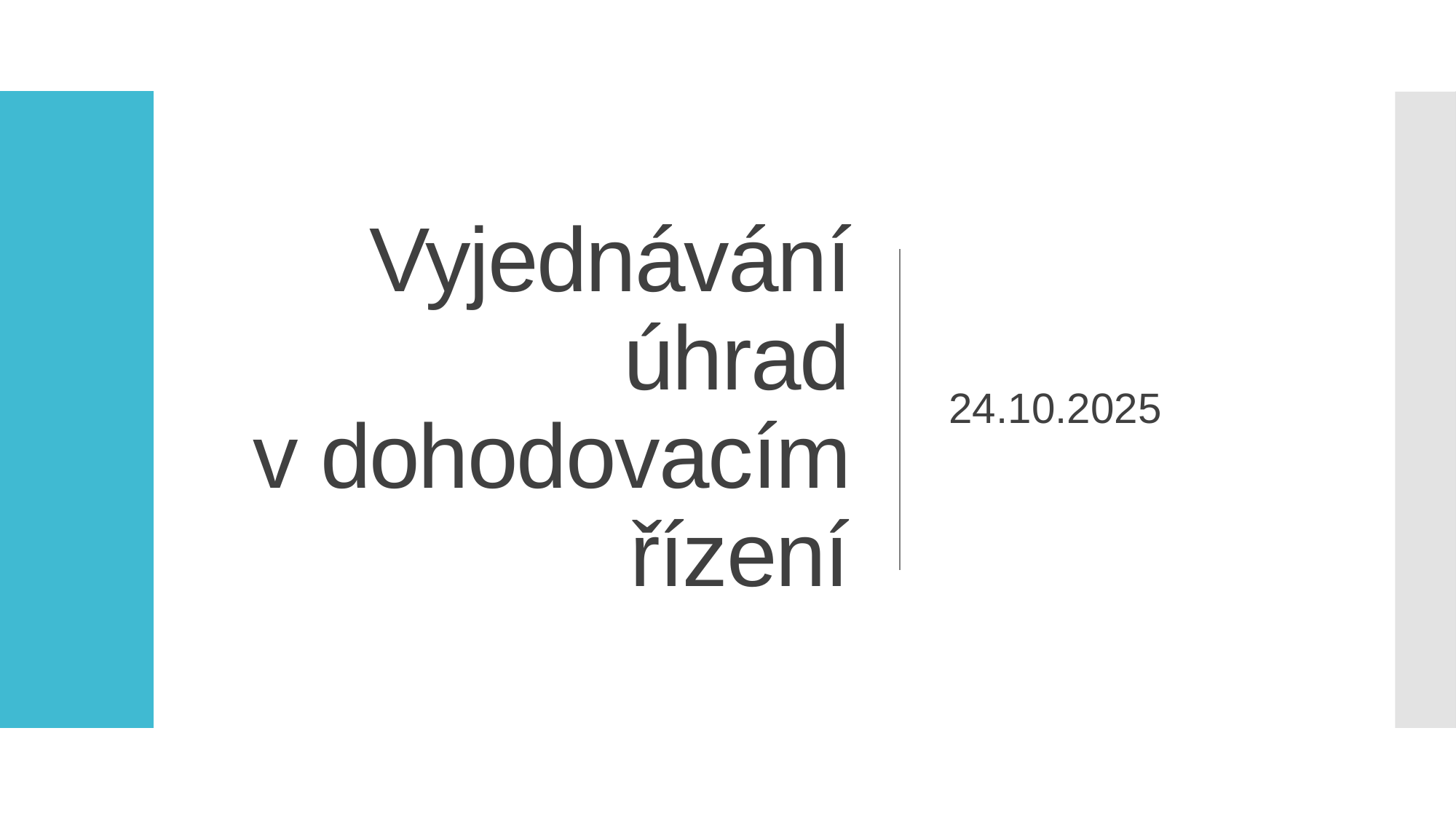

# Vyjednávání úhrad v dohodovacím řízení
24.10.2025